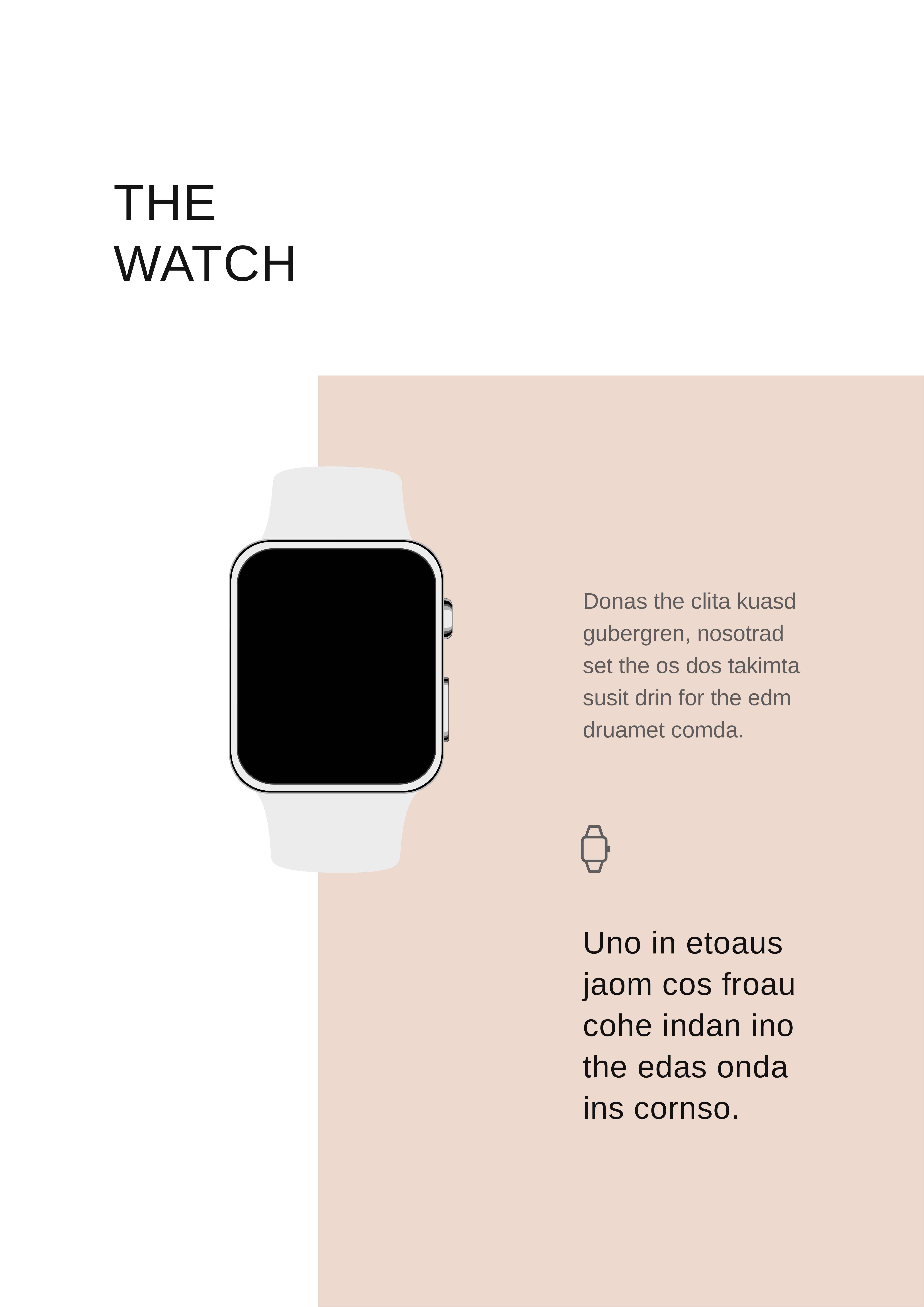

THE
WATCH

Donas the clita kuasd gubergren, nosotrad set the os dos takimta susit drin for the edm druamet comda.

Uno in etoaus jaom cos froau cohe indan ino the edas onda ins cornso.